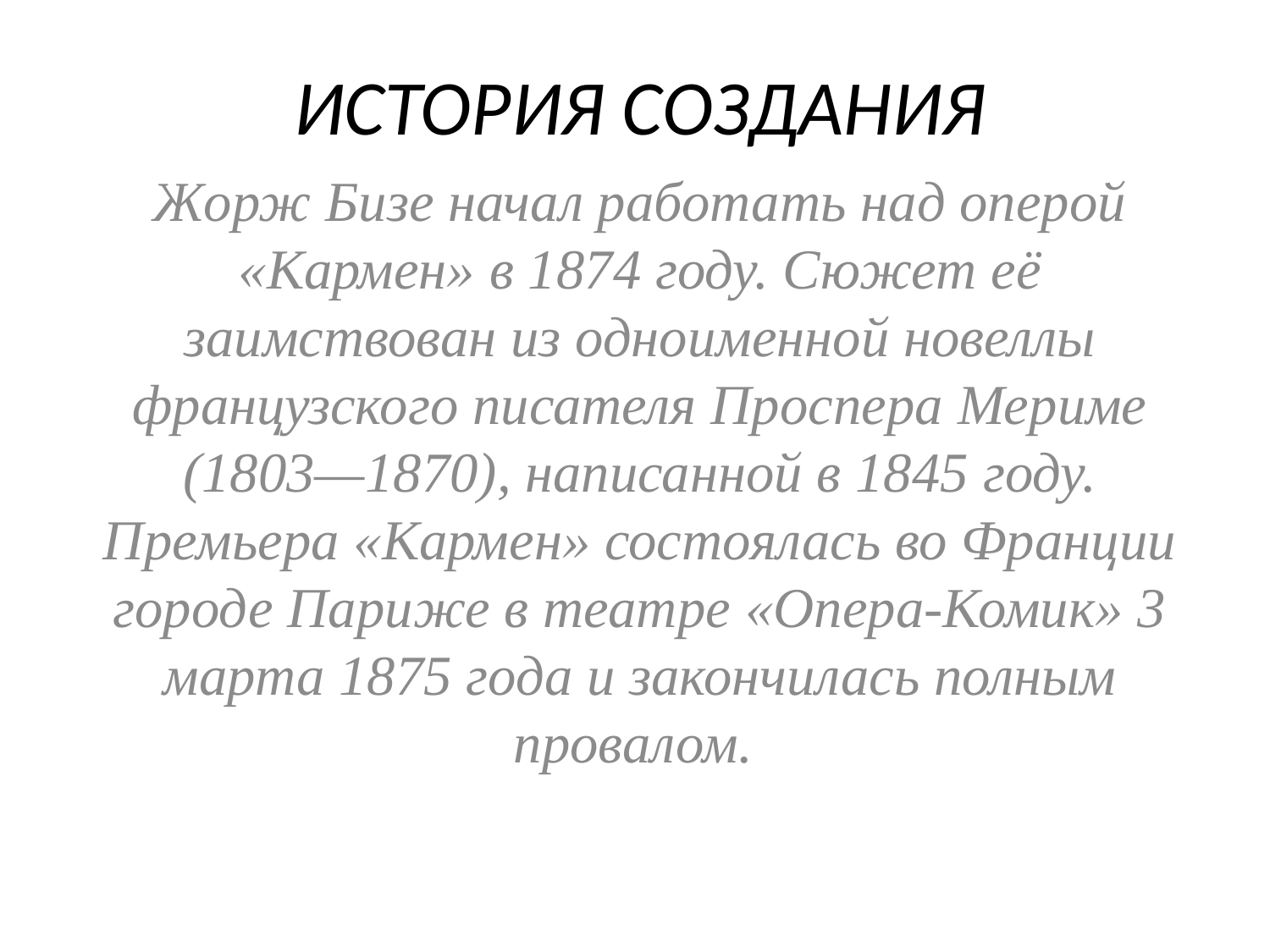

# ИСТОРИЯ СОЗДАНИЯ
Жорж Бизе начал работать над оперой «Кармен» в 1874 году. Сюжет её заимствован из одноименной новеллы французского писателя Проспера Мериме (1803—1870), написанной в 1845 году. Премьера «Кармен» состоялась во Франции городе Париже в театре «Опера-Комик» 3 марта 1875 года и закончилась полным провалом.